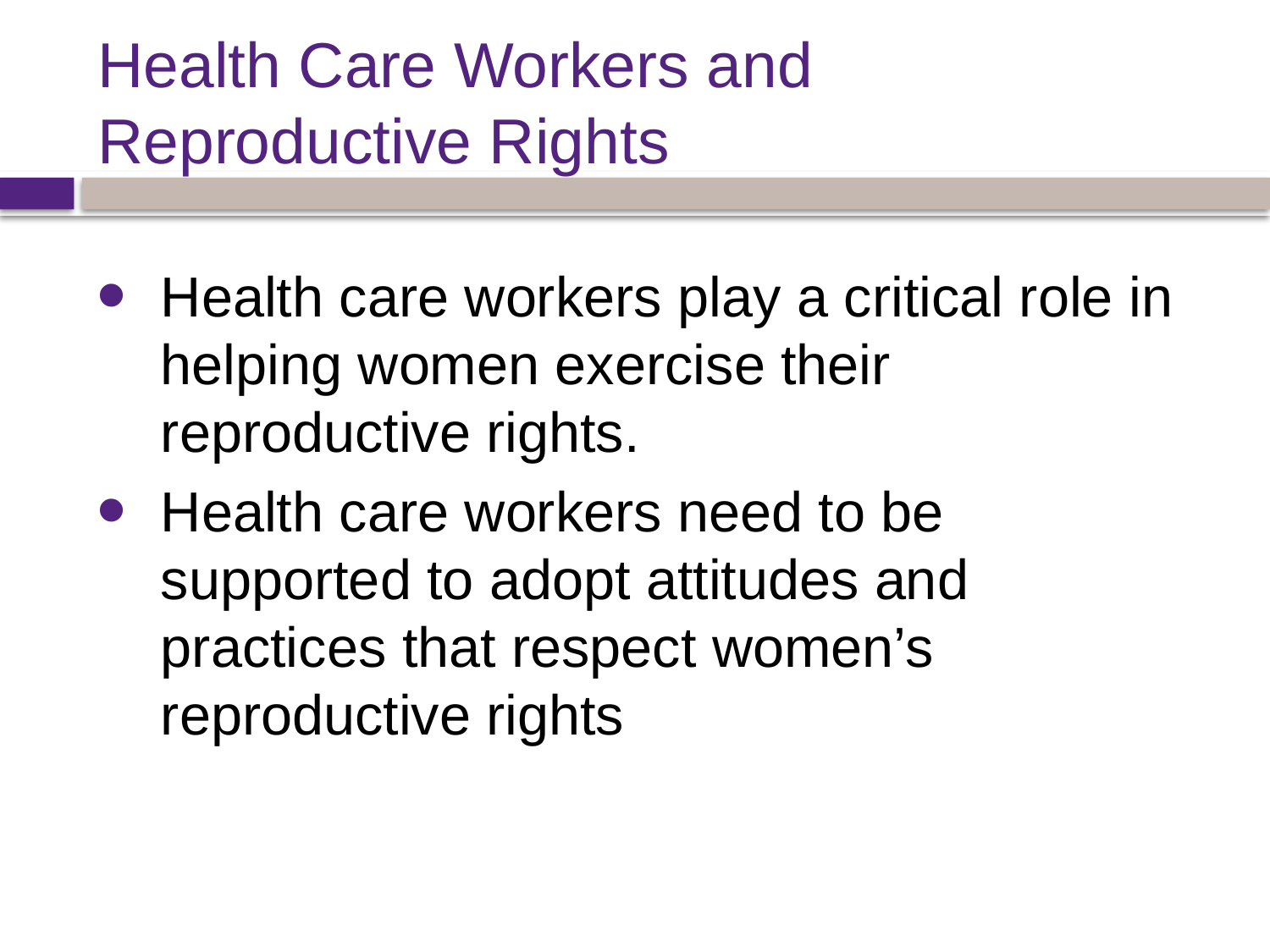

# Health Care Workers and Reproductive Rights
Health care workers play a critical role in helping women exercise their reproductive rights.
Health care workers need to be supported to adopt attitudes and practices that respect women’s reproductive rights